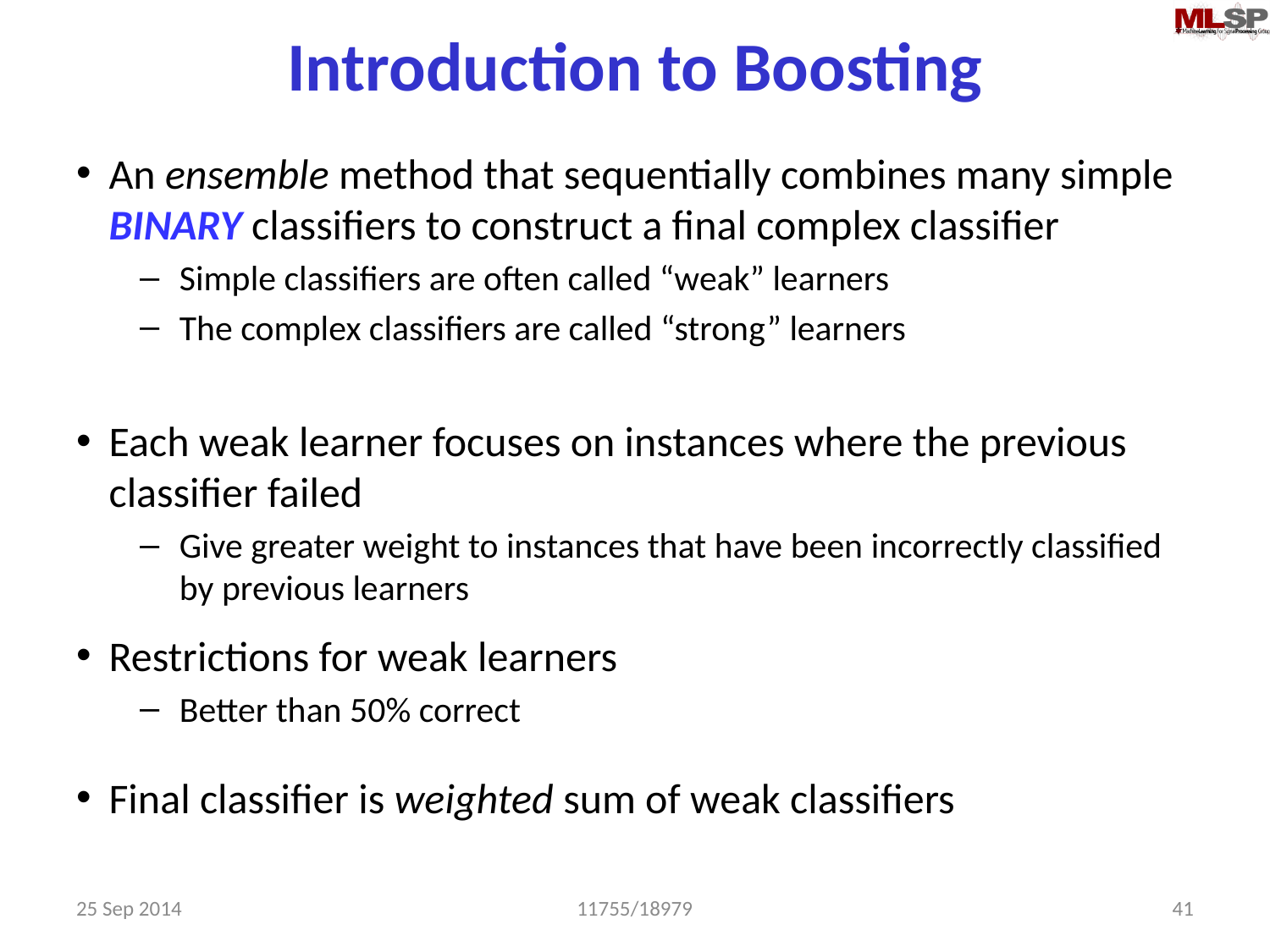

# Introduction to Boosting
An ensemble method that sequentially combines many simple BINARY classifiers to construct a final complex classifier
Simple classifiers are often called “weak” learners
The complex classifiers are called “strong” learners

Each weak learner focuses on instances where the previous classifier failed
Give greater weight to instances that have been incorrectly classified by previous learners
Restrictions for weak learners
Better than 50% correct
Final classifier is weighted sum of weak classifiers
25 Sep 2014
11755/18979
41